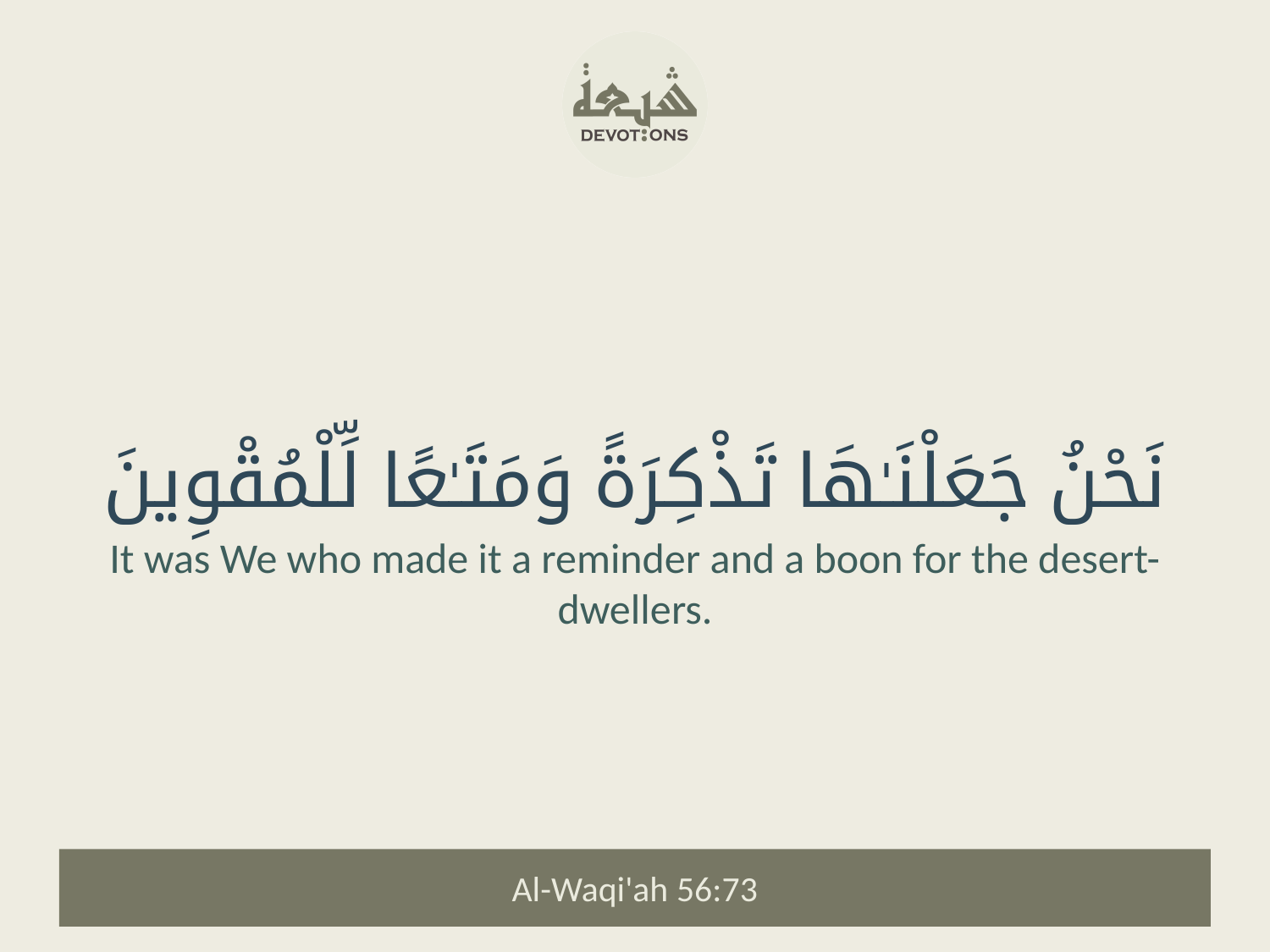

نَحْنُ جَعَلْنَـٰهَا تَذْكِرَةً وَمَتَـٰعًا لِّلْمُقْوِينَ
It was We who made it a reminder and a boon for the desert-dwellers.
Al-Waqi'ah 56:73